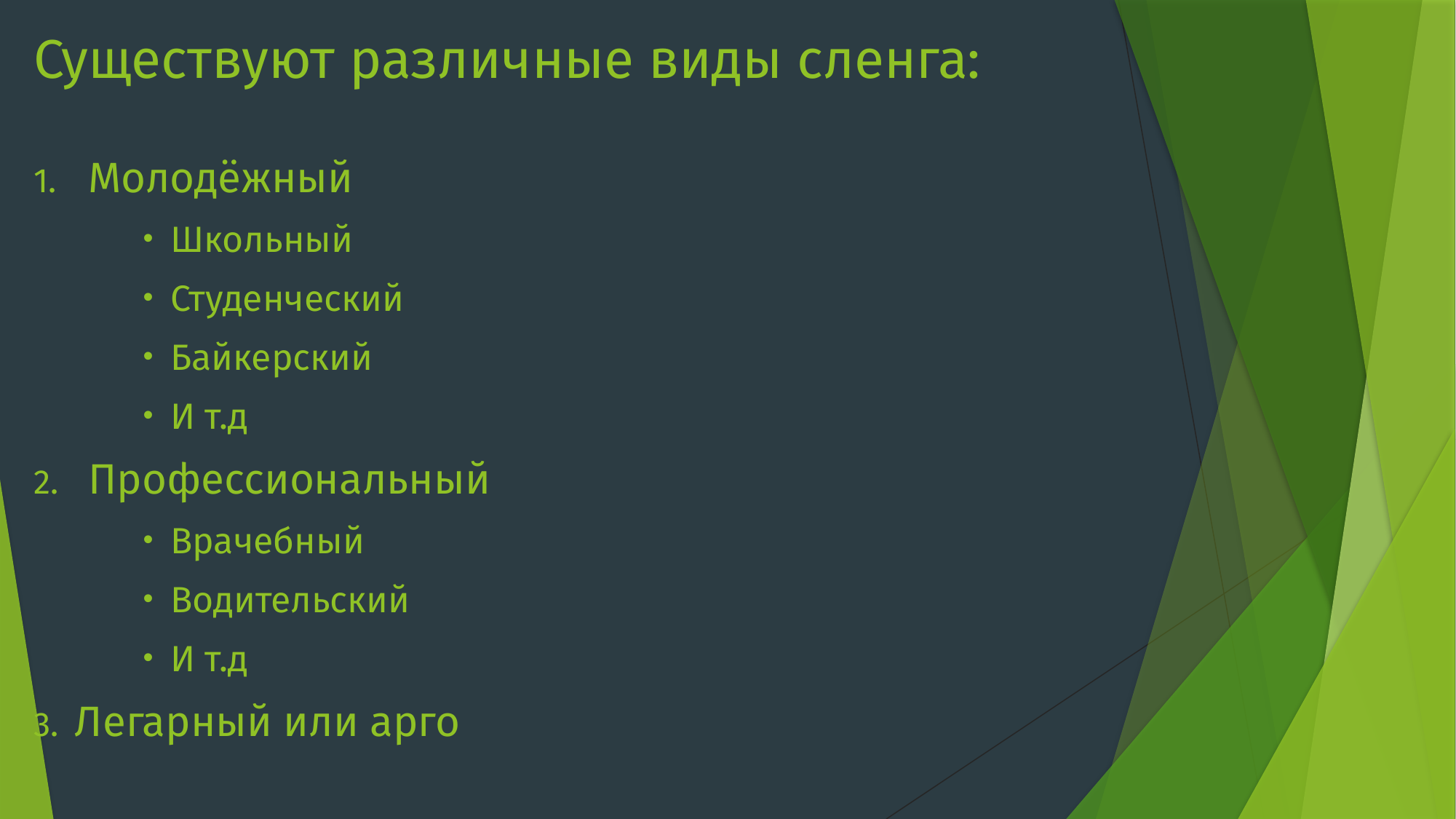

# Существуют различные виды сленга:
Молодёжный
Школьный
Студенческий
Байкерский
И т.д
Профессиональный
Врачебный
Водительский
И т.д
Легарный или арго